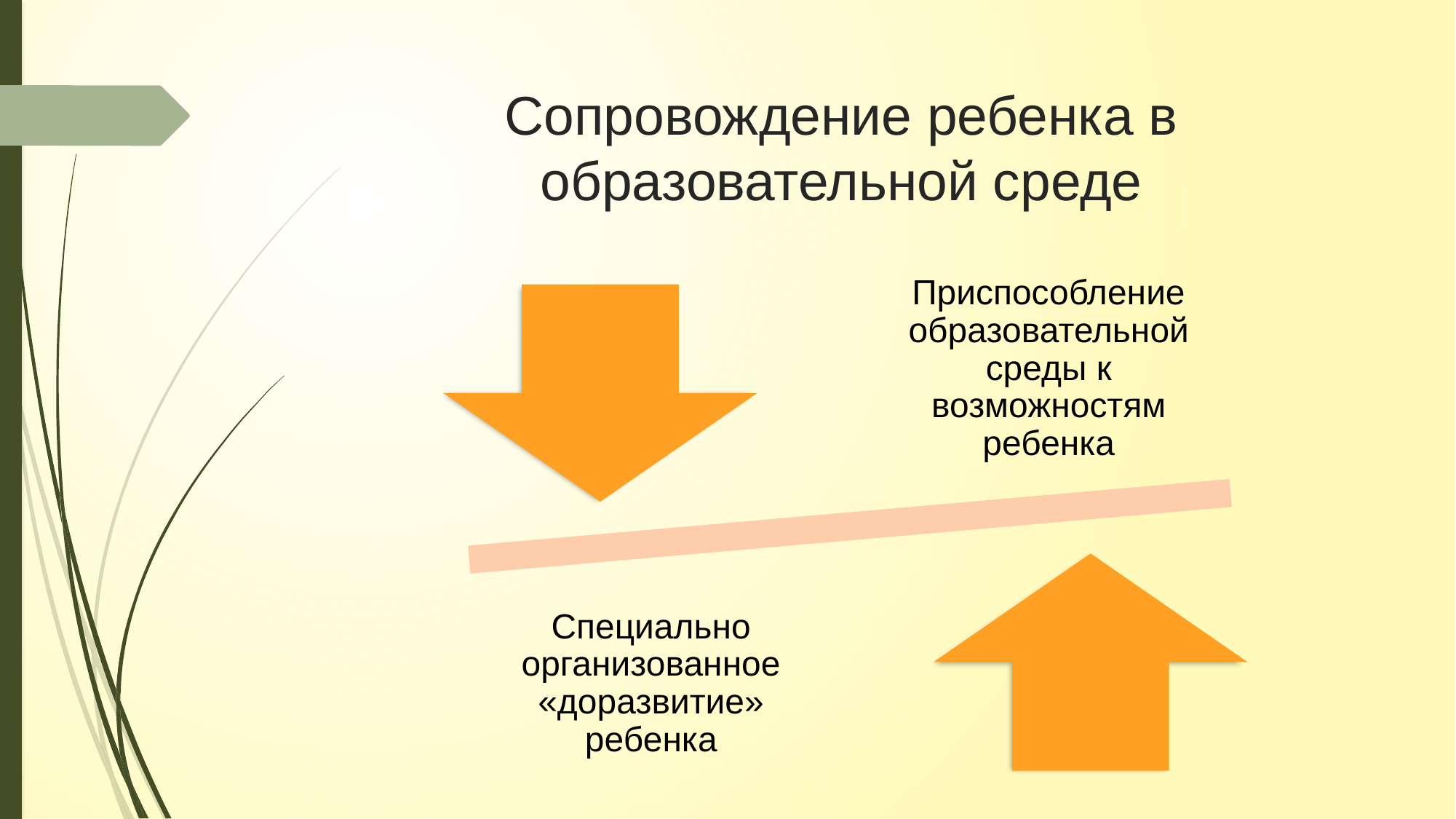

# Сопровождение ребенка в образовательной среде
Приспособление образовательной среды к возможностям ребенка
Специально организованное «доразвитие» ребенка